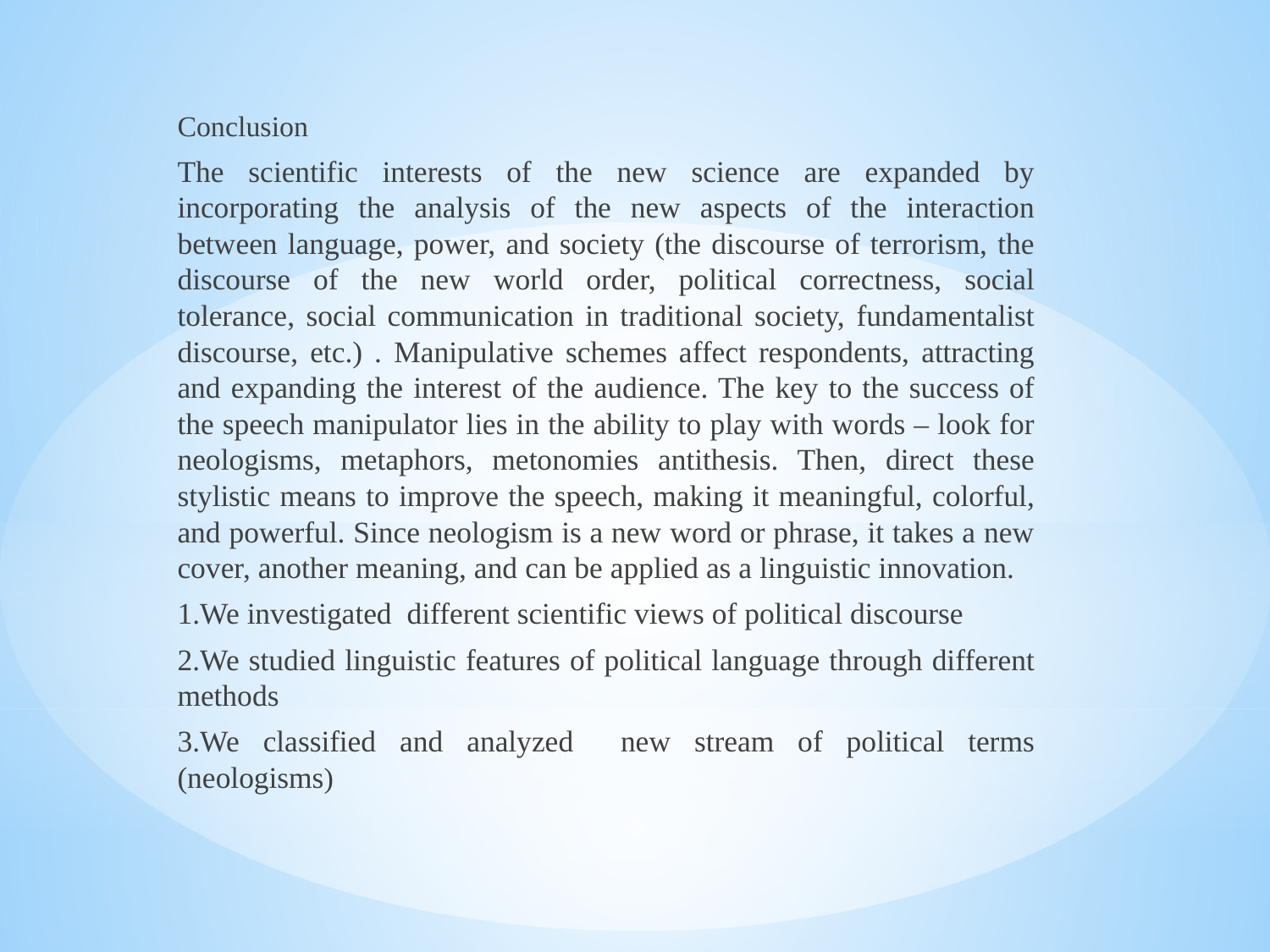

Conclusion
The scientific interests of the new science are expanded by incorporating the analysis of the new aspects of the interaction between language, power, and society (the discourse of terrorism, the discourse of the new world order, political correctness, social tolerance, social communication in traditional society, fundamentalist discourse, etc.) . Manipulative schemes affect respondents, attracting and expanding the interest of the audience. The key to the success of the speech manipulator lies in the ability to play with words – look for neologisms, metaphors, metonomies antithesis. Then, direct these stylistic means to improve the speech, making it meaningful, colorful, and powerful. Since neologism is a new word or phrase, it takes a new cover, another meaning, and can be applied as a linguistic innovation.
1.We investigated  different scientific views of political discourse
2.We studied linguistic features of political language through different methods
3.We classified and analyzed  new stream of political terms (neologisms)